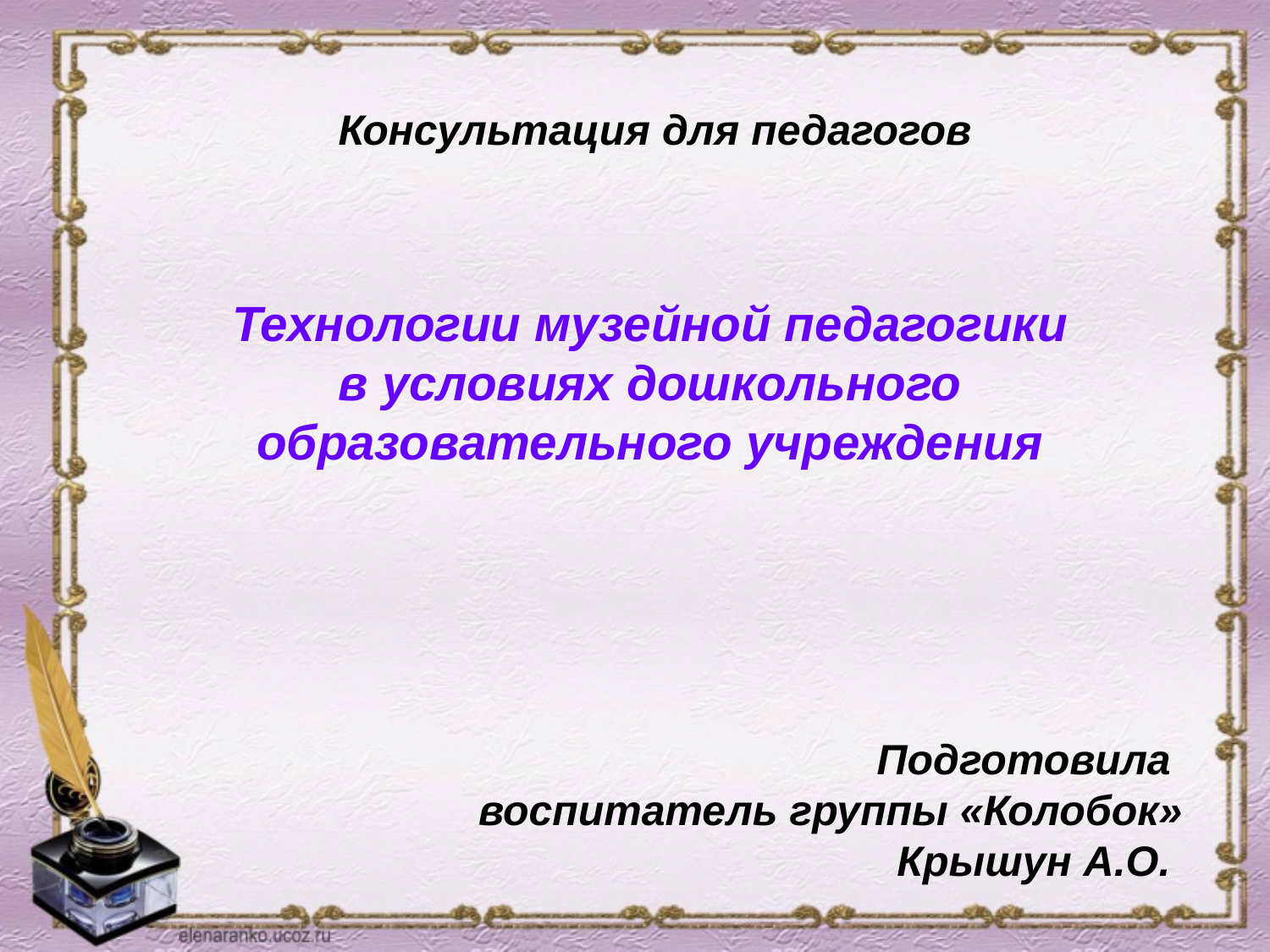

Консультация для педагогов
Технологии музейной педагогики
в условиях дошкольного образовательного учреждения
Подготовила
воспитатель группы «Колобок»
Крышун А.О.